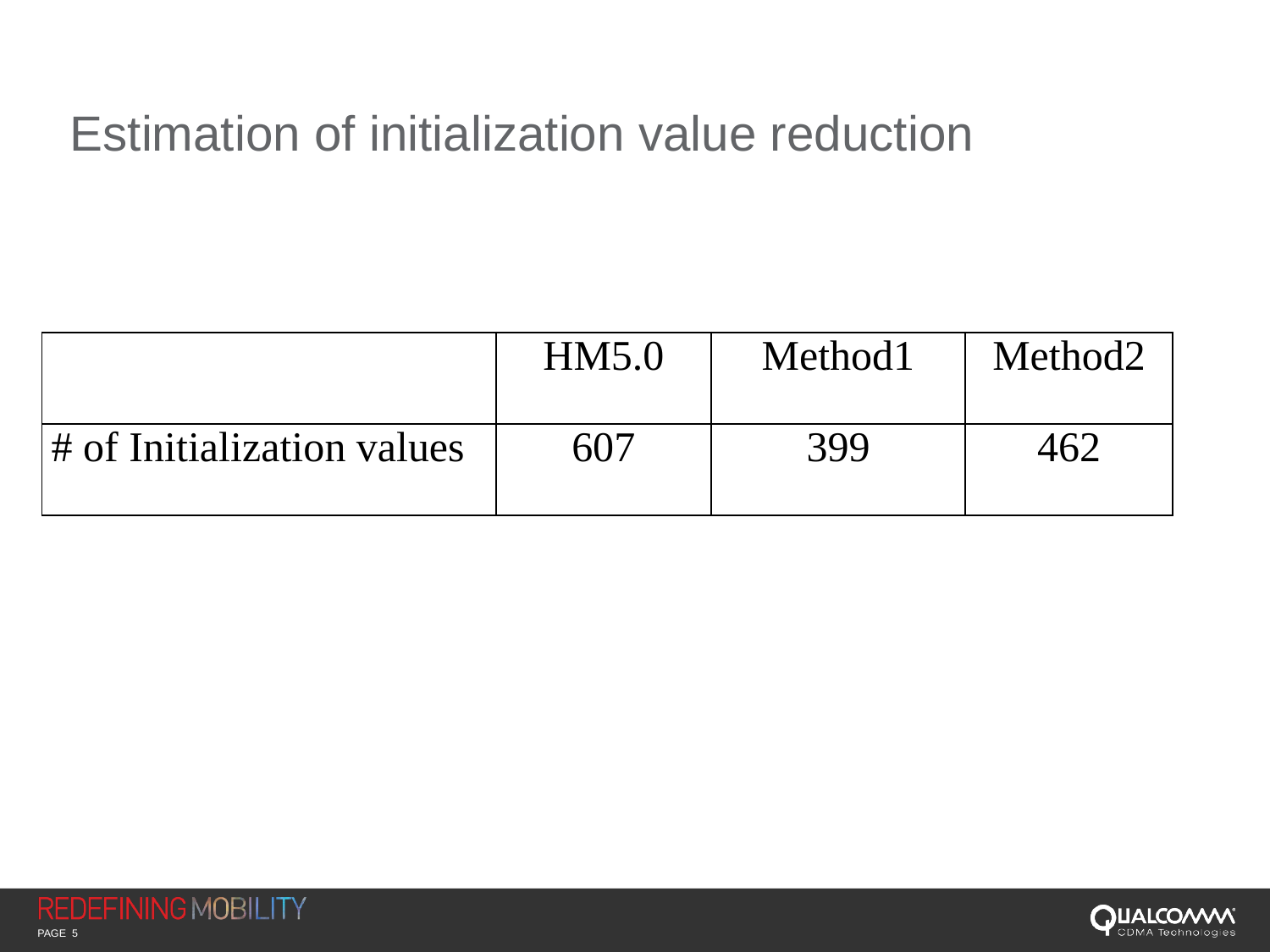

# Estimation of initialization value reduction
|  | HM5.0 | Method1 | Method2 |
| --- | --- | --- | --- |
| # of Initialization values | 607 | 399 | 462 |